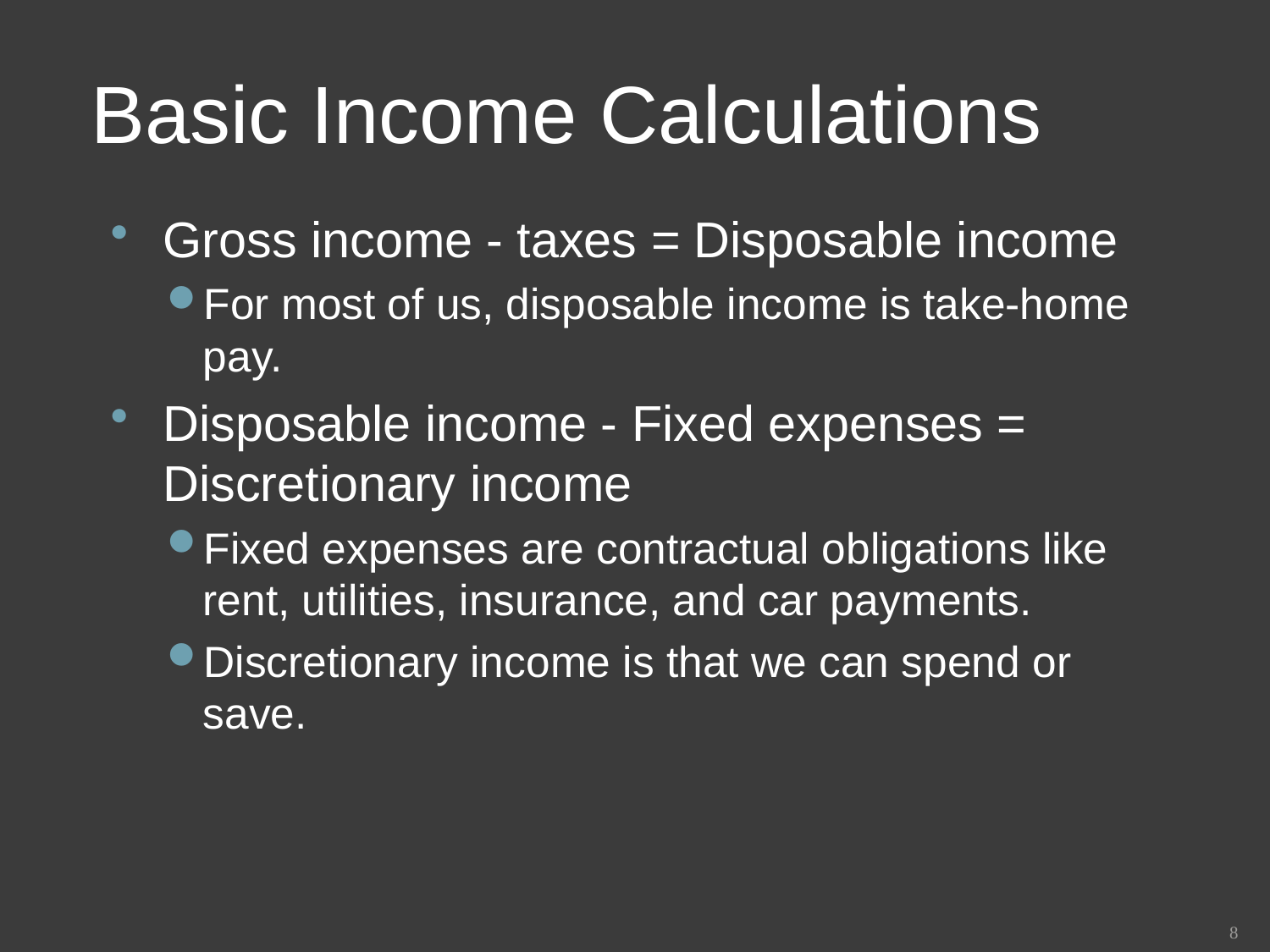

# Basic Income Calculations
Gross income - taxes = Disposable income
For most of us, disposable income is take-home pay.
Disposable income - Fixed expenses = Discretionary income
Fixed expenses are contractual obligations like rent, utilities, insurance, and car payments.
Discretionary income is that we can spend or save.
8